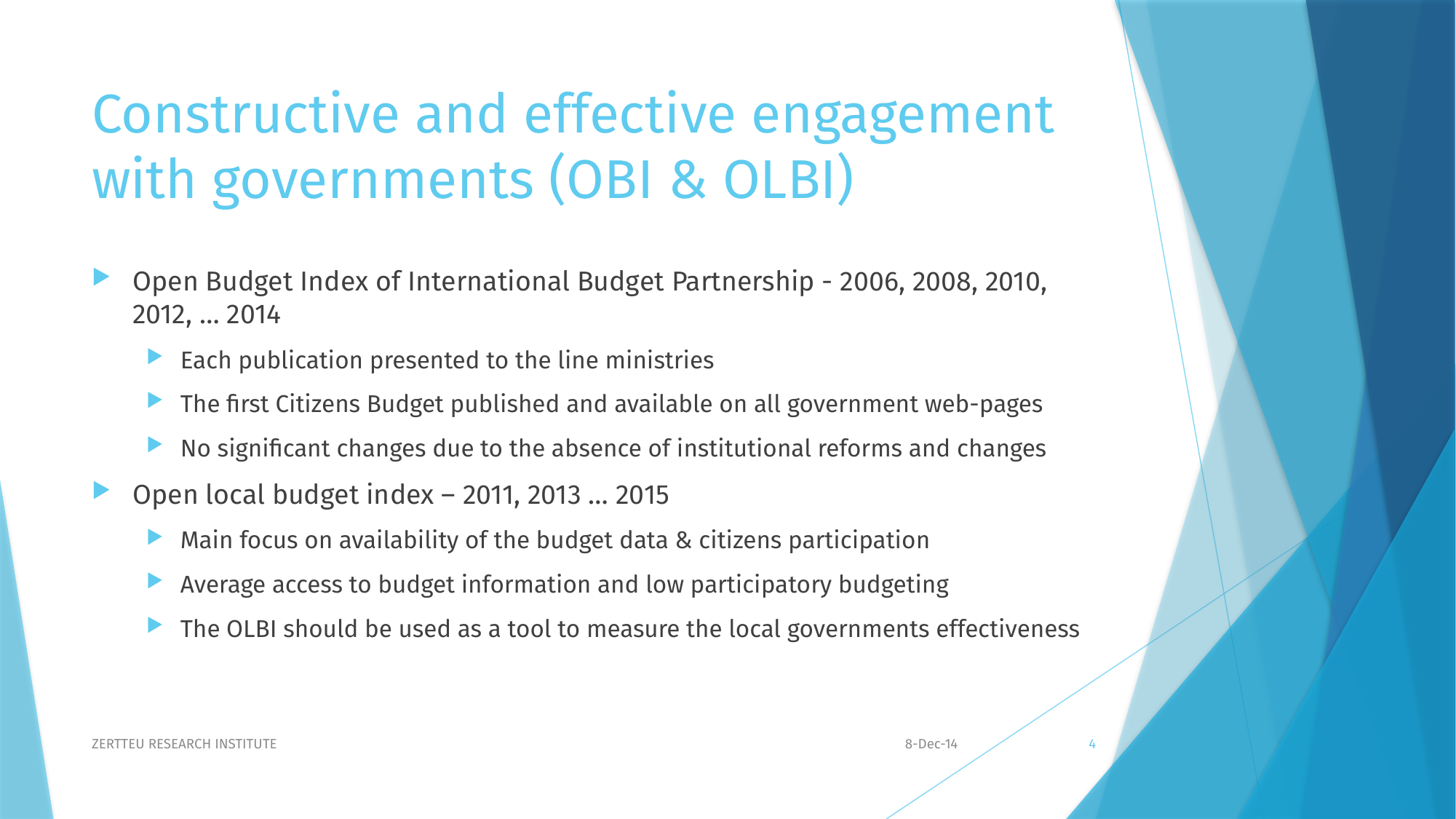

# Constructive and effective engagement with governments (OBI & OLBI)
Open Budget Index of International Budget Partnership - 2006, 2008, 2010, 2012, … 2014
Each publication presented to the line ministries
The first Citizens Budget published and available on all government web-pages
No significant changes due to the absence of institutional reforms and changes
Open local budget index – 2011, 2013 … 2015
Main focus on availability of the budget data & citizens participation
Average access to budget information and low participatory budgeting
The OLBI should be used as a tool to measure the local governments effectiveness

ZERTTEU RESEARCH INSTITUTE
8-Dec-14
4